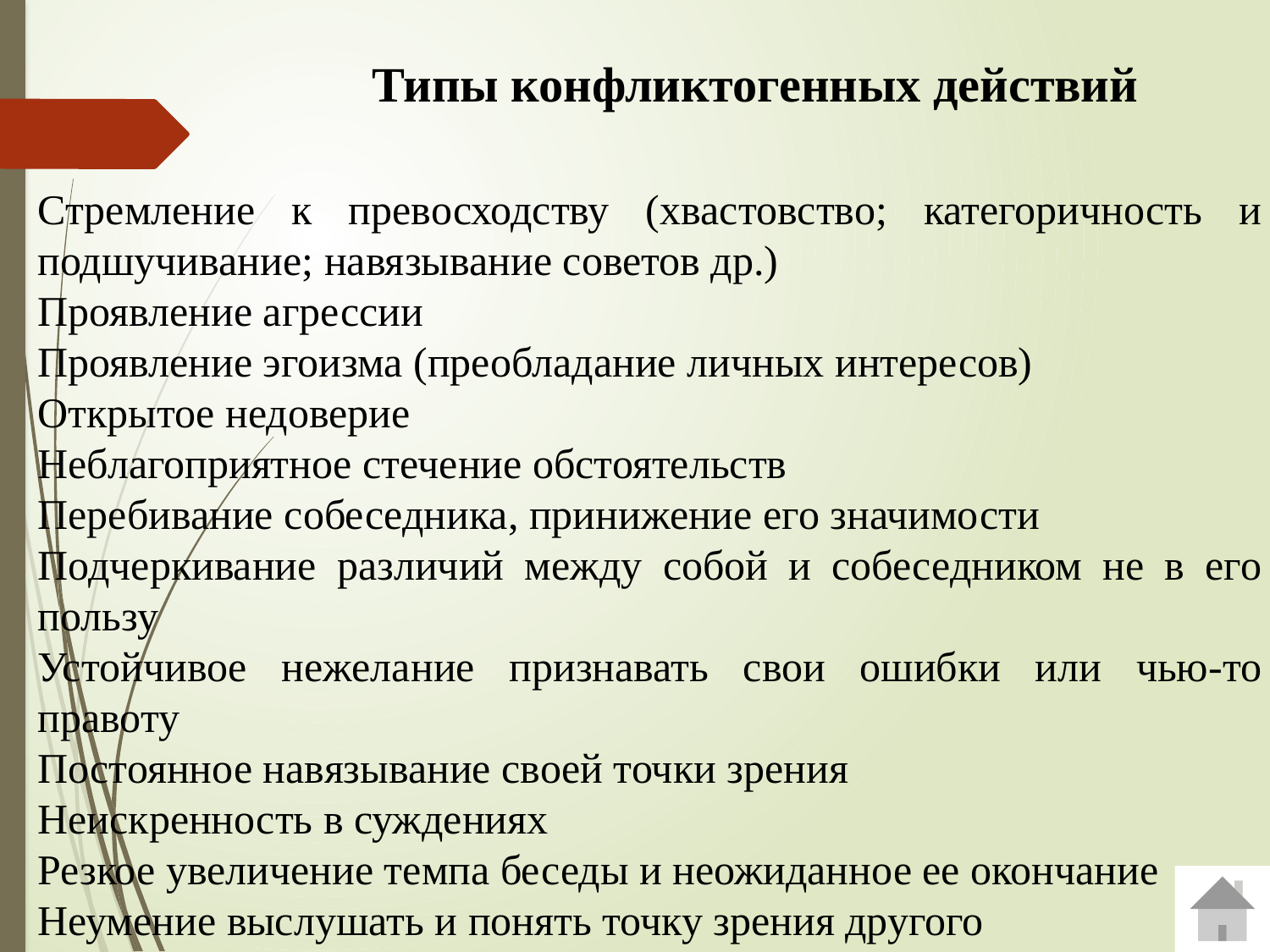

Типы конфликтогенных действий
Стремление к превосходству (хвастовство; категоричность и подшучивание; навязывание советов др.)
Проявление агрессии
Проявление эгоизма (преобладание личных интересов)
Открытое недоверие
Неблагоприятное стечение обстоятельств
Перебивание собеседника, принижение его значимости
Подчеркивание различий между собой и собеседником не в его пользу
Устойчивое нежелание признавать свои ошибки или чью-то правоту
Постоянное навязывание своей точки зрения
Неискренность в суждениях
Резкое увеличение темпа беседы и неожиданное ее окончание
Неумение выслушать и понять точку зрения другого